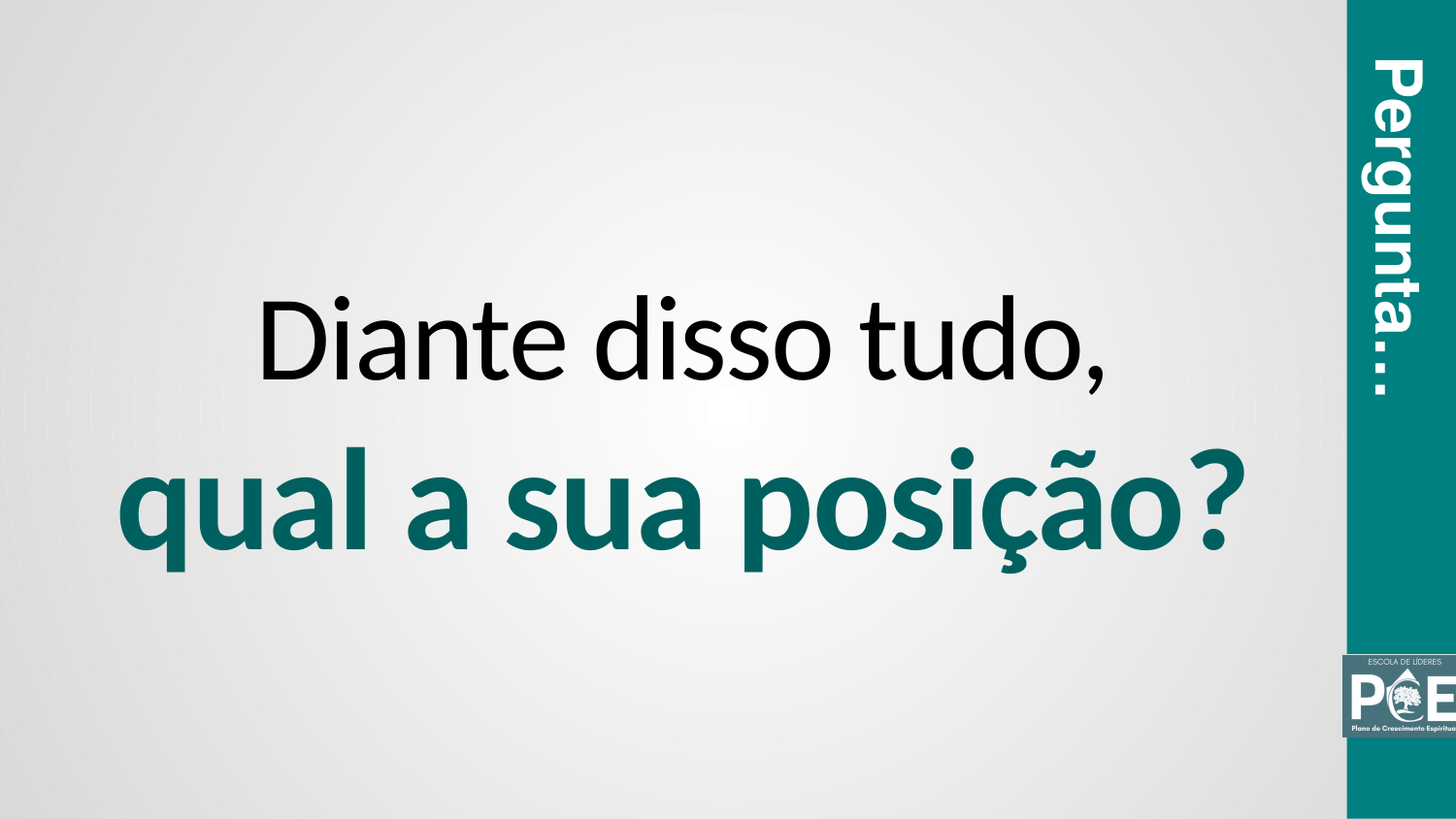

Pergunta…
Diante disso tudo,
qual a sua posição?